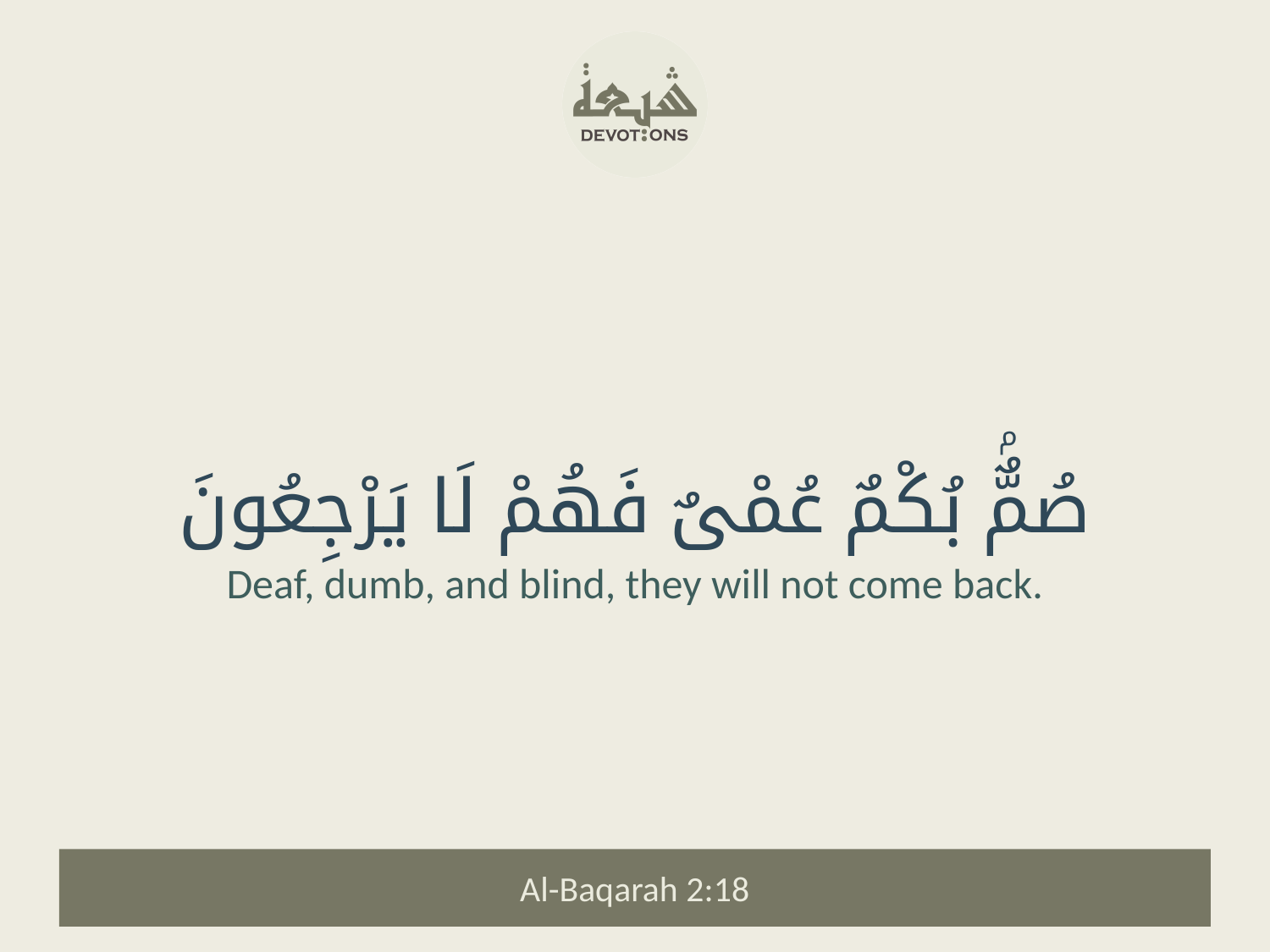

صُمٌّۢ بُكْمٌ عُمْىٌ فَهُمْ لَا يَرْجِعُونَ
Deaf, dumb, and blind, they will not come back.
Al-Baqarah 2:18